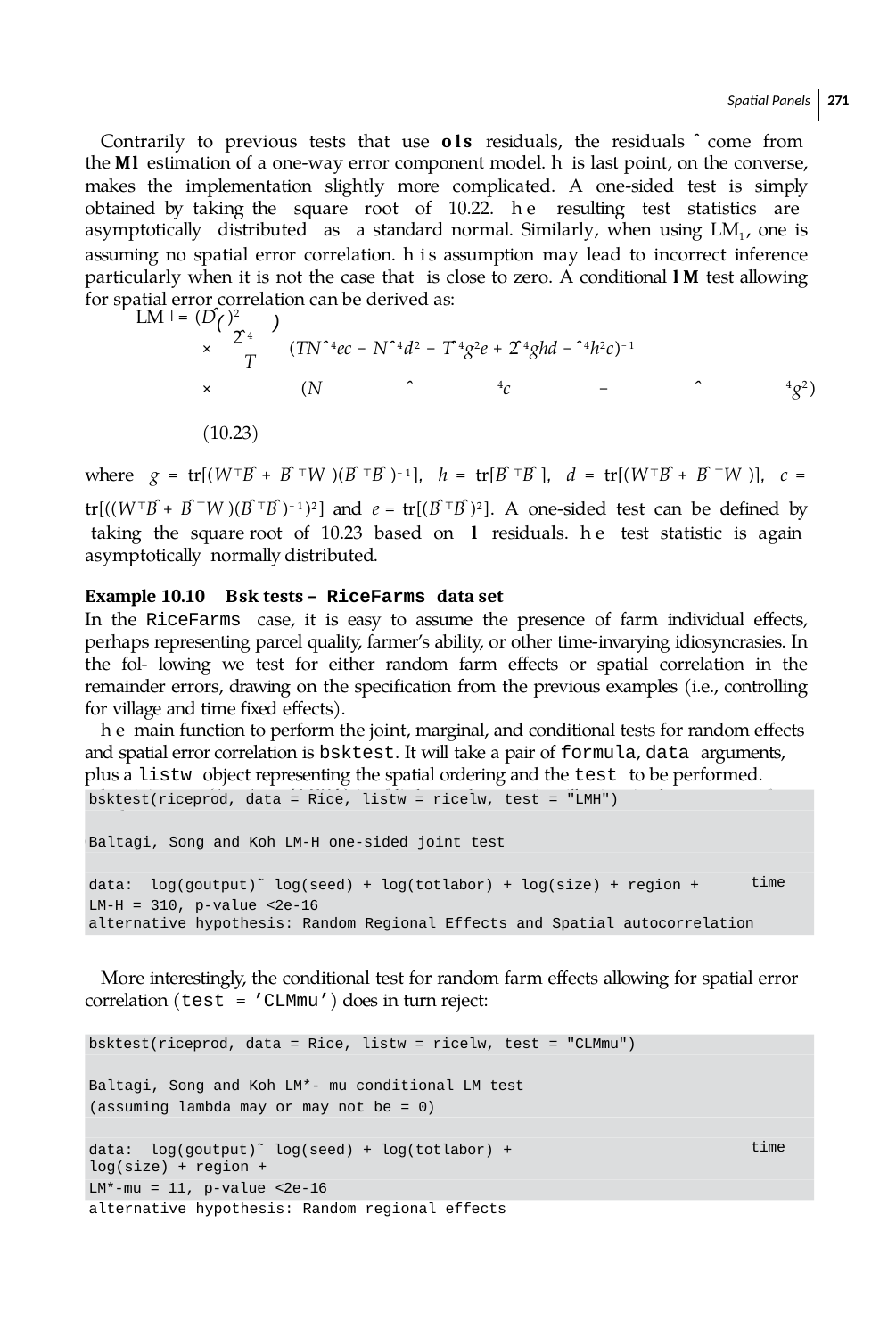

Spatial Panels  271

Contrarily  to  previous  tests  that  use  ols   residuals,  the  residuals  ̂  come  from  the ml estimation of a one-way error component model. his last point, on the converse, makes the implementation slightly more complicated. A one-sided test is simply obtained by taking the  square  root  of  10.22.  he  resulting  test  statistics  are  asymptotically  distributed  as  a standard normal. Similarly, when using LM1, one is assuming no spatial error correlation. his assumption may lead to incorrect inference particularly when it is not the case that  is close to zero. A conditional lm test allowing for spatial error correlation can be derived as:

LM = (D̂ )2
|
( 	)
2̂ 4
×
(TN ̂ 4ec − N ̂ 4d2 − T̂ 4g2e + 2̂ 4ghd − ̂ 4h2c)−1
T
× (N ̂ 4c − ̂ 4g2)	(10.23)
where  g = tr[(W⊤B̂ + B̂ ⊤W )(B̂ ⊤B̂ )−1],  h = tr[B̂ ⊤B̂ ],  d = tr[(W⊤B̂ + B̂ ⊤W )],  c = tr[((W⊤B̂ + B̂ ⊤W )(B̂ ⊤B̂ )−1)2]  and  e = tr[(B̂ ⊤B̂ )2].  A  one-sided  test  can  be  deﬁned  by  taking  the  square root  of  10.23  based  on  ml  residuals.  he  test  statistic  is  again  asymptotically  normally distributed.

Example 10.10     bsk tests –  RiceFarms data set
In the RiceFarms case, it is easy to assume the presence of farm individual effects, perhaps representing parcel quality, farmer’s ability, or other time-invarying idiosyncrasies. In the fol- lowing we test for either random farm effects or spatial correlation in the remainder errors, drawing on the speciﬁcation from the previous examples (i.e., controlling for village and time ﬁxed effects).
he main function to perform the joint, marginal, and conditional tests for random effects
and spatial error correlation is bsktest. It will take a pair of formula, data arguments, plus a listw object representing the spatial ordering and the test to be performed.
he joint test (test = ’LMH’) is of little use, because it will reject in the presence of either
effect, giving no further directions:
bsktest(riceprod, data = Rice, listw = ricelw, test = "LMH")

Baltagi, Song and Koh LM-H one-sided joint test

data: log(goutput) ̃ log(seed) + log(totlabor) + log(size) + region + LM-H = 310, p-value <2e-16

time

alternative hypothesis: Random Regional Effects and Spatial autocorrelation

More interestingly, the conditional test for random farm effects allowing for spatial error correlation (test = ’CLMmu’) does in turn reject:

bsktest(riceprod, data = Rice, listw = ricelw, test = "CLMmu")

Baltagi, Song and Koh LM*- mu conditional LM test (assuming lambda may or may not be = 0)

data: log(goutput) ̃ log(seed) + log(totlabor) + log(size) + region +
LM*-mu = 11, p-value <2e-16
alternative hypothesis: Random regional effects

time